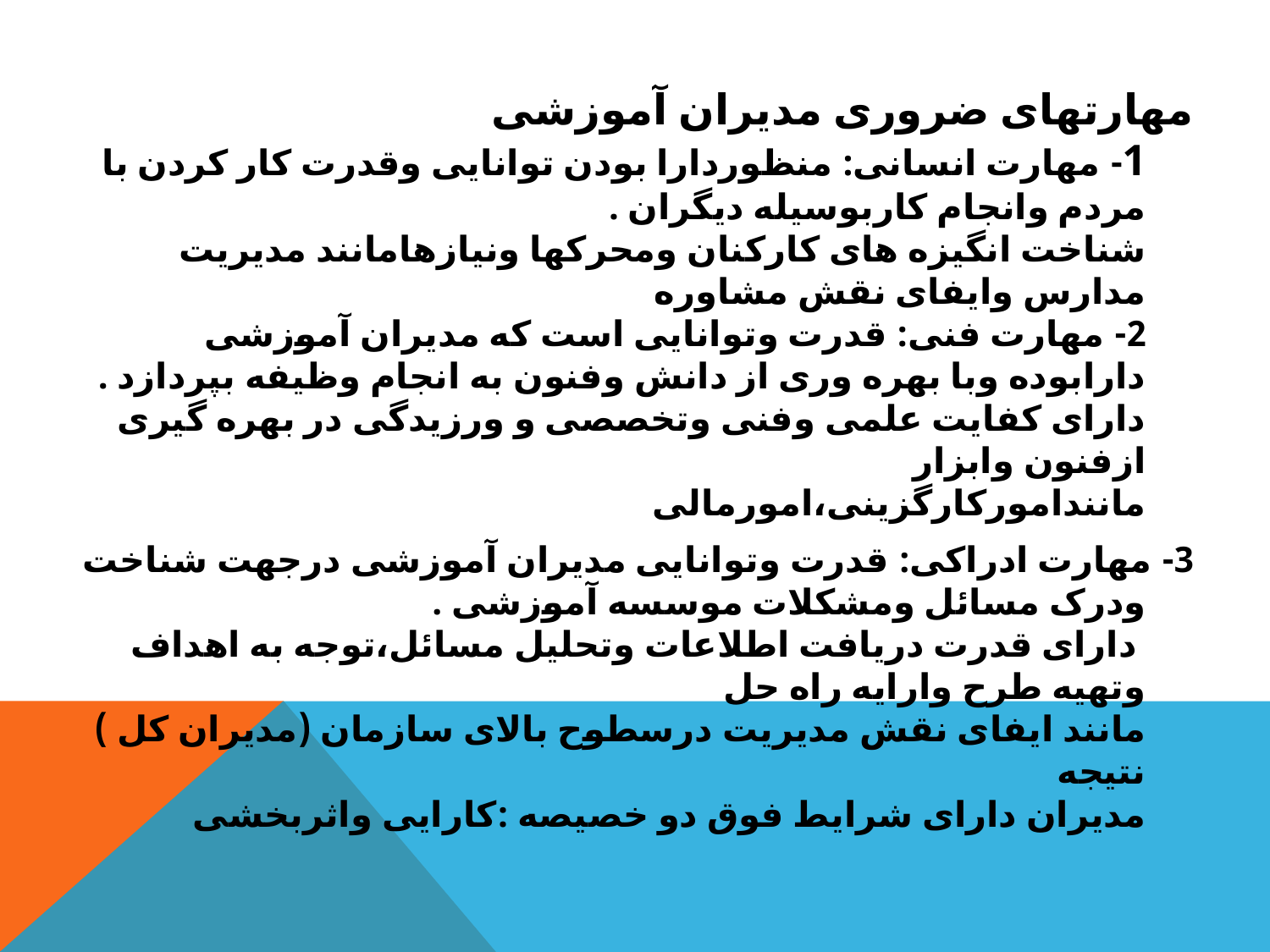

مهارتهای ضروری مدیران آموزشی
1- مهارت انسانی: منظوردارا بودن توانایی وقدرت کار کردن با مردم وانجام کاربوسیله دیگران .
شناخت انگیزه های کارکنان ومحرکها ونیازهامانند مدیریت مدارس وایفای نقش مشاوره
2- مهارت فنی: قدرت وتوانایی است که مدیران آموزشی دارابوده وبا بهره وری از دانش وفنون به انجام وظیفه بپردازد .
دارای کفایت علمی وفنی وتخصصی و ورزیدگی در بهره گیری ازفنون وابزار
مانندامورکارگزینی،امورمالی
3- مهارت ادراکی: قدرت وتوانایی مدیران آموزشی درجهت شناخت ودرک مسائل ومشکلات موسسه آموزشی .
 دارای قدرت دریافت اطلاعات وتحلیل مسائل،توجه به اهداف وتهیه طرح وارایه راه حل
مانند ایفای نقش مدیریت درسطوح بالای سازمان (مدیران کل )
نتیجه
مدیران دارای شرایط فوق دو خصیصه :کارایی واثربخشی